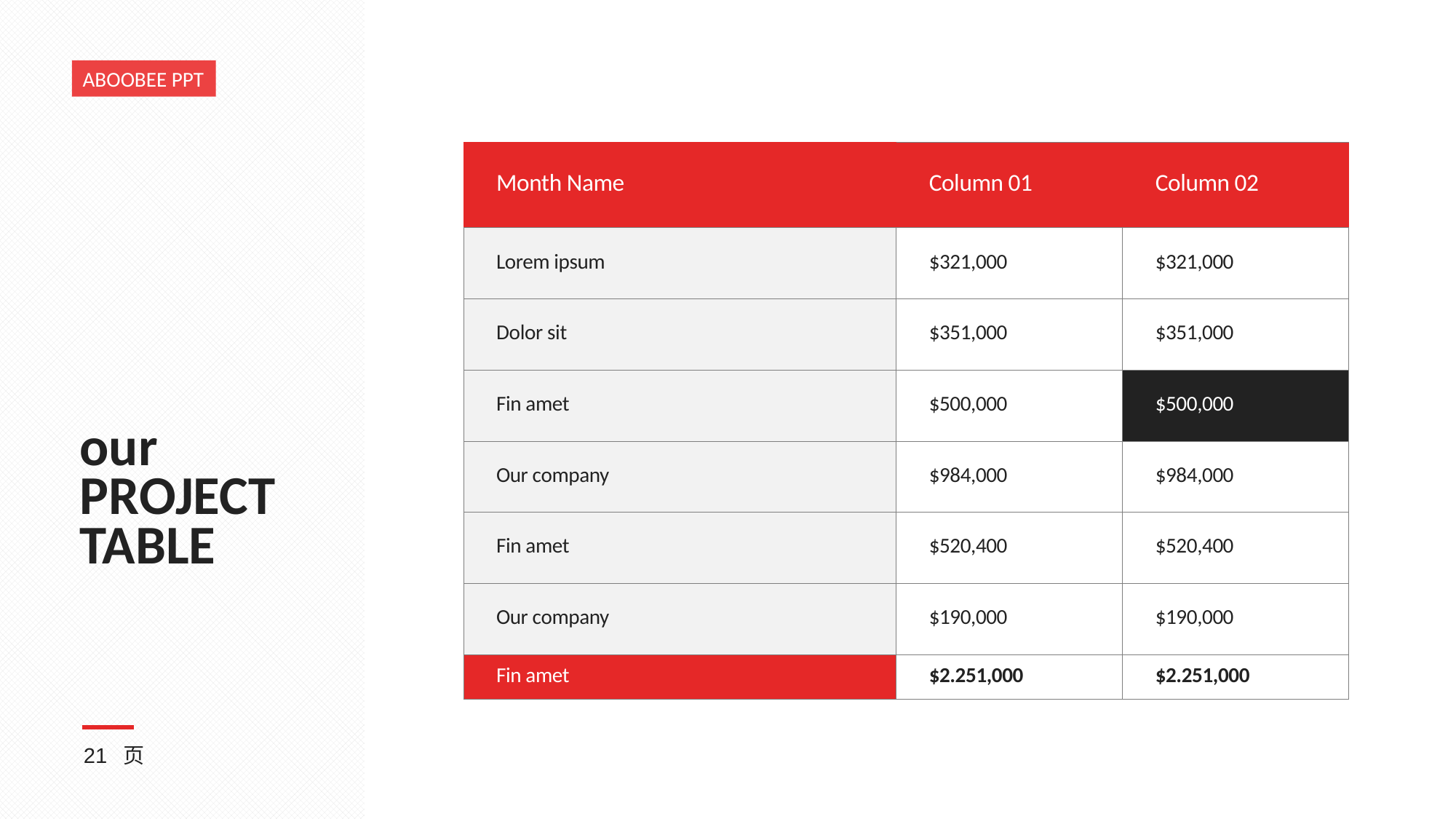

ABOOBEE PPT
| Month Name | Column 01 | Column 02 |
| --- | --- | --- |
| Lorem ipsum | $321,000 | $321,000 |
| Dolor sit | $351,000 | $351,000 |
| Fin amet | $500,000 | $500,000 |
| Our company | $984,000 | $984,000 |
| Fin amet | $520,400 | $520,400 |
| Our company | $190,000 | $190,000 |
| Fin amet | $2.251,000 | $2.251,000 |
# our PROJECT TABLE